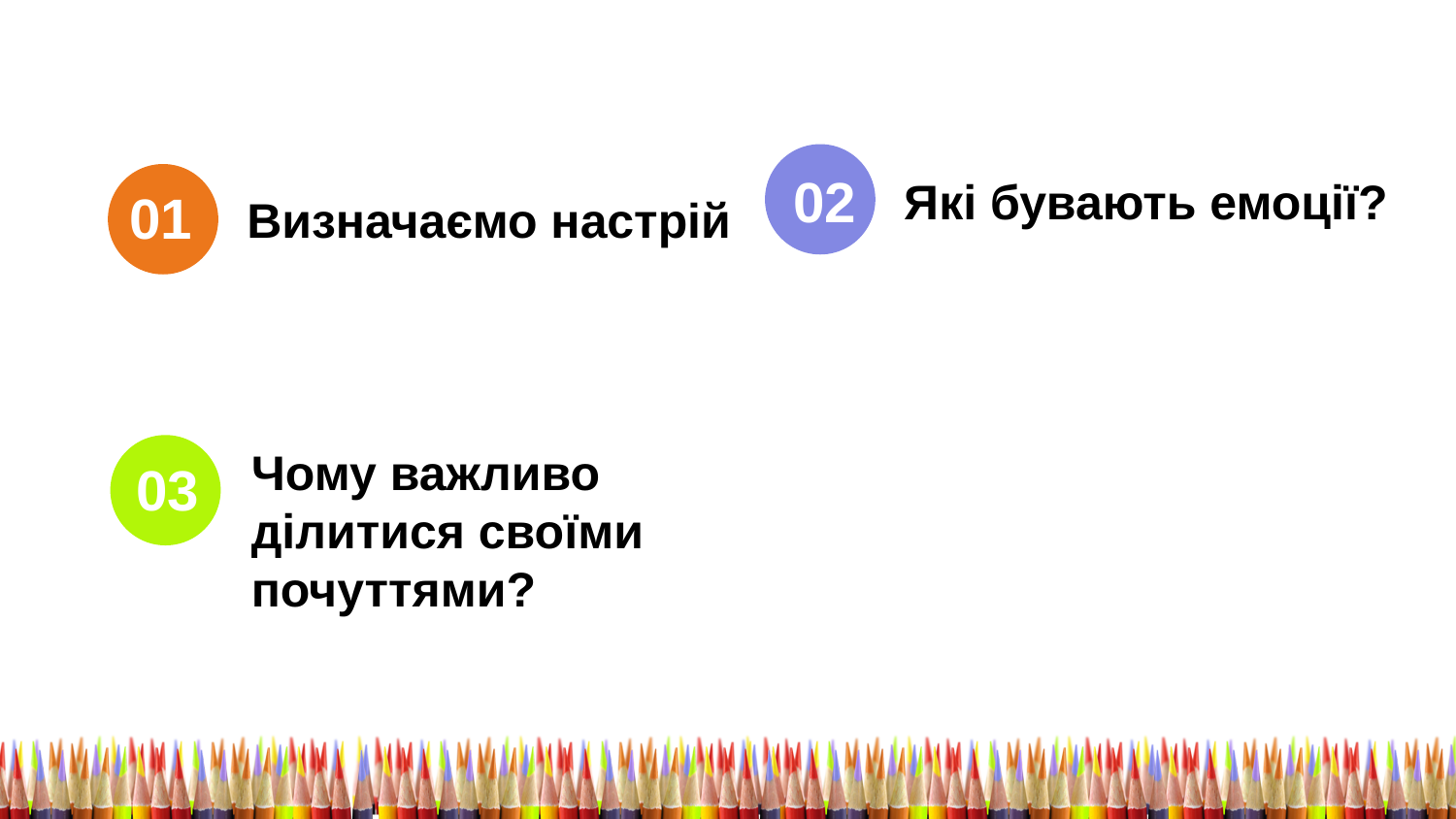

Які бувають емоції?
02
01
Визначаємо настрій
Чому важливо
ділитися своїми
почуттями?

03